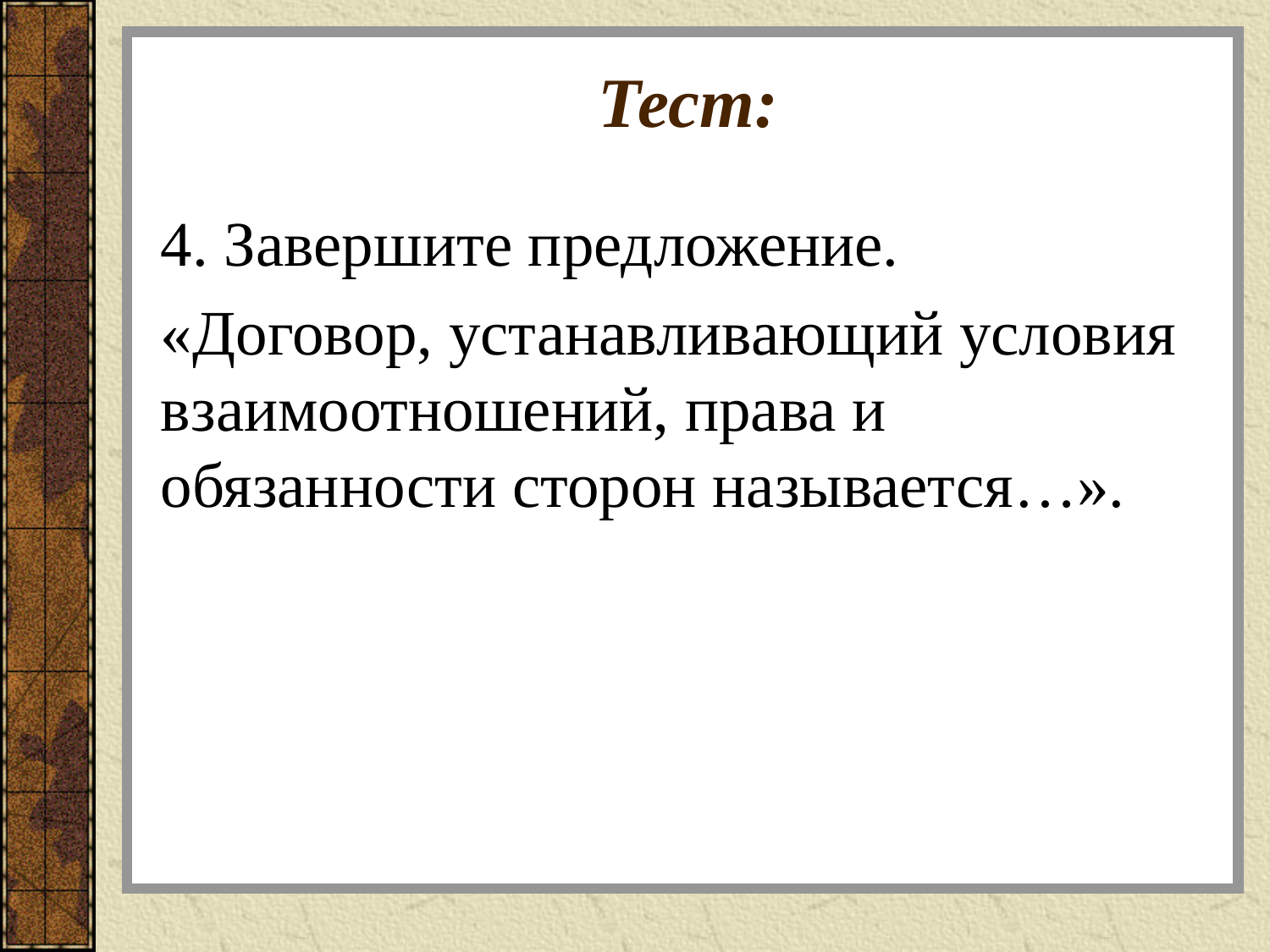

# Тест:
4. Завершите предложение.
«Договор, устанавливающий условия взаимоотношений, права и обязанности сторон называется…».